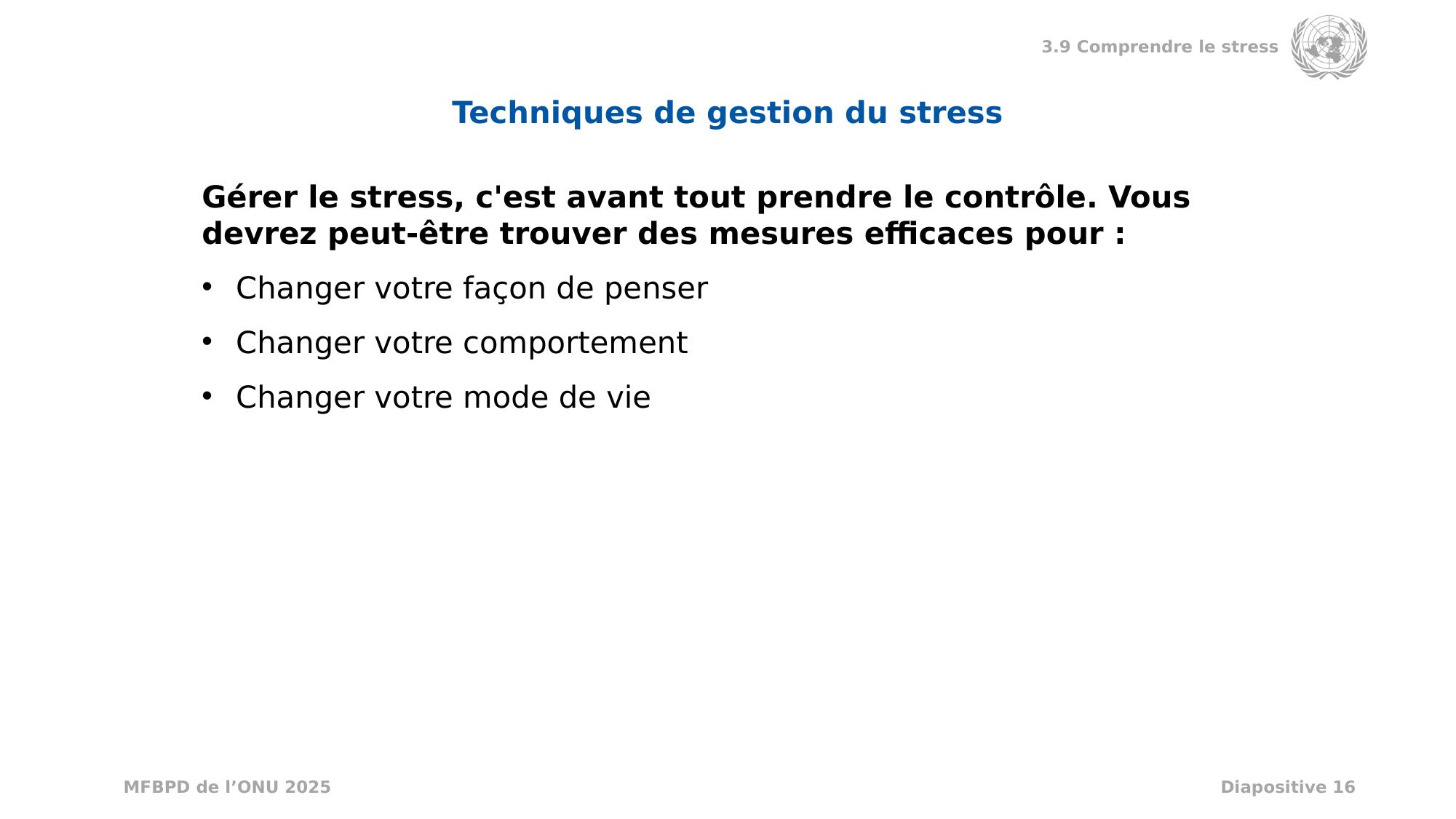

Techniques de gestion du stress
Gérer le stress, c'est avant tout prendre le contrôle. Vous devrez peut-être trouver des mesures efficaces pour :
Changer votre façon de penser
Changer votre comportement
Changer votre mode de vie